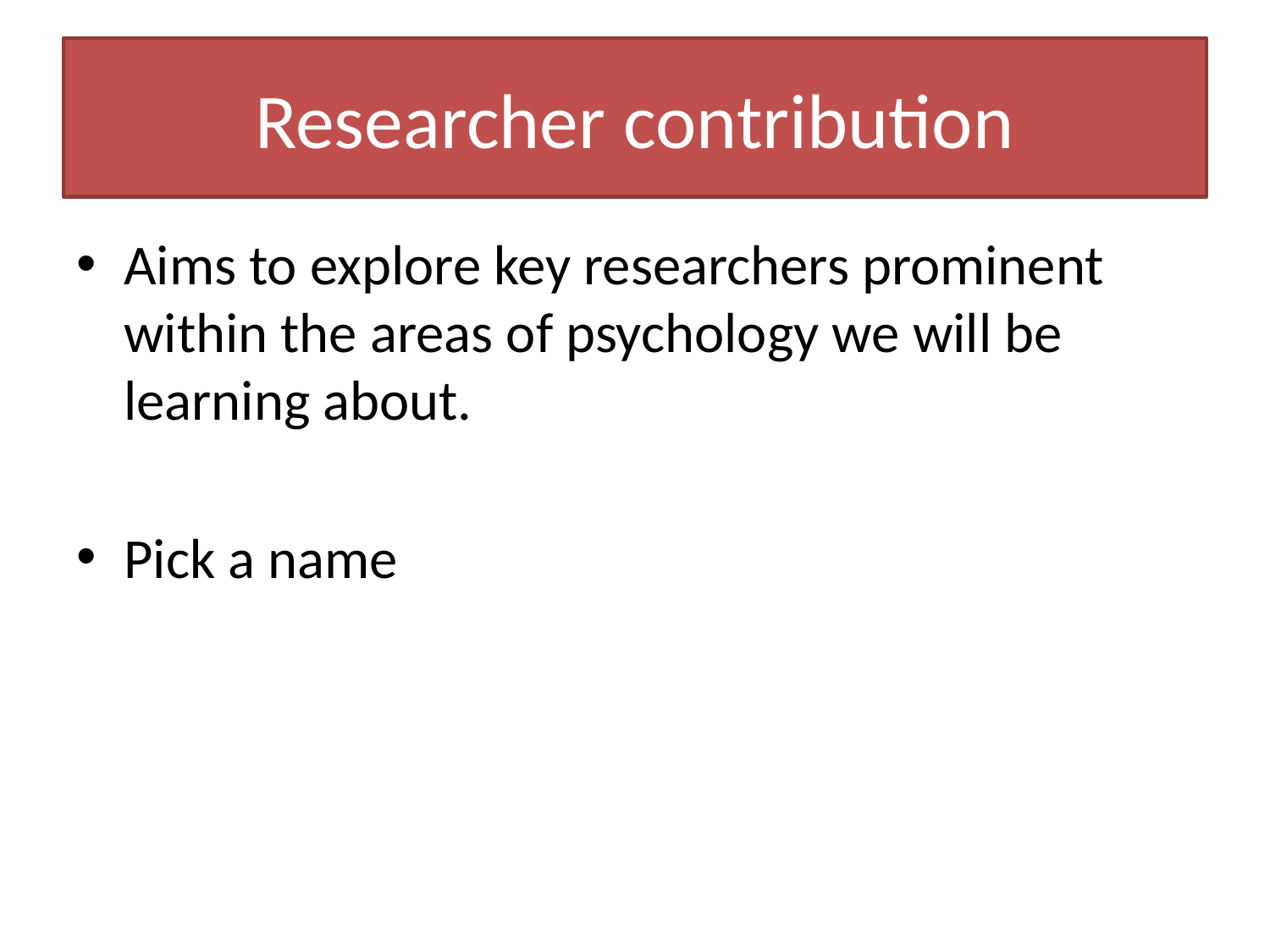

# Researcher contribution
Aims to explore key researchers prominent within the areas of psychology we will be learning about.

Pick a name